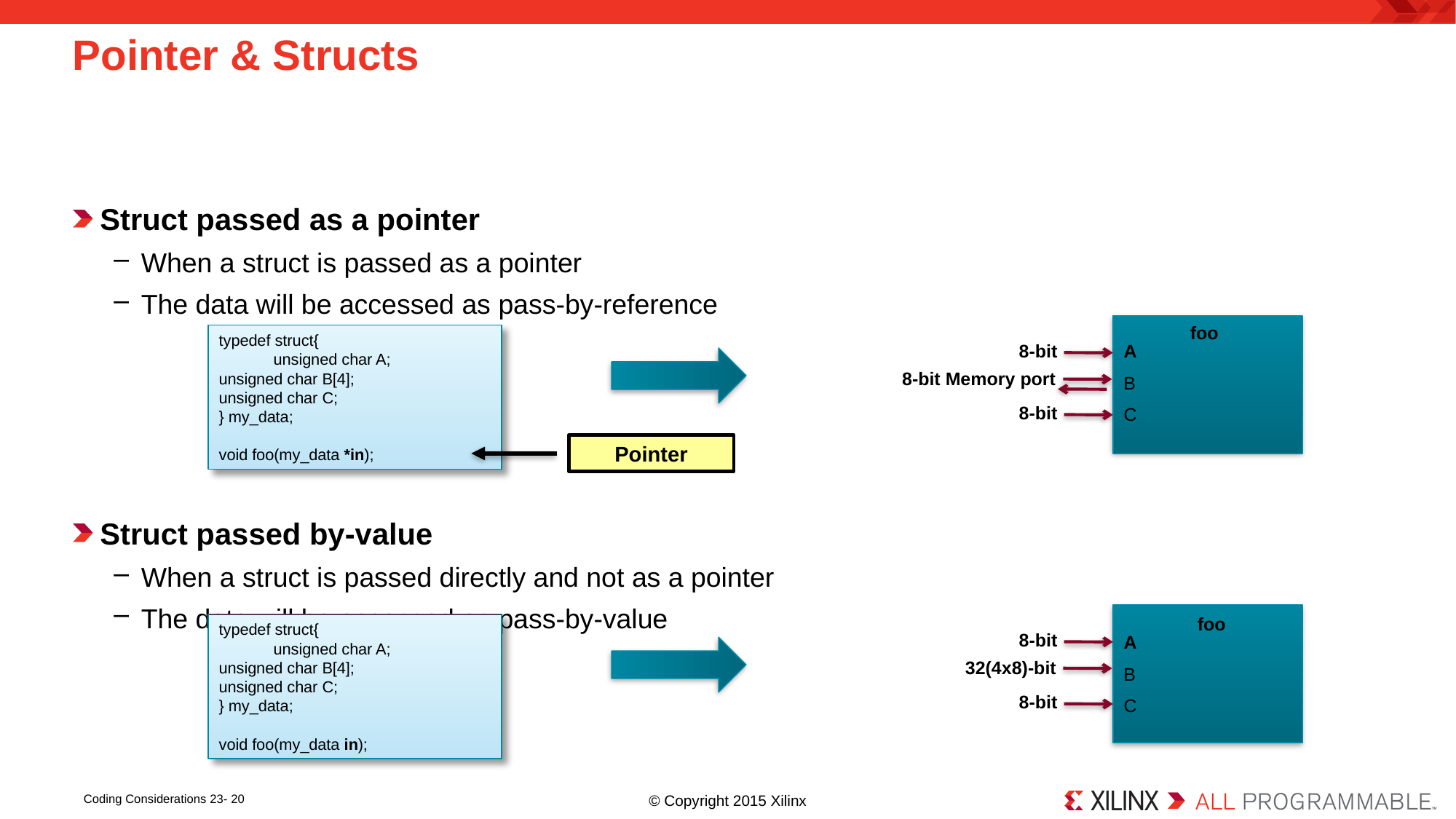

# Pointer & Structs
Struct passed as a pointer
When a struct is passed as a pointer
The data will be accessed as pass-by-reference

Struct passed by-value
When a struct is passed directly and not as a pointer
The data will be accessed as pass-by-value

foo
typedef struct{
	unsigned char A;  	unsigned char B[4];  	unsigned char C;
} my_data;

void foo(my_data *in);
A
8-bit
8-bit Memory port
B
8-bit
C
Pointer

foo
typedef struct{
	unsigned char A;  	unsigned char B[4];  	unsigned char C;
} my_data;

void foo(my_data in);
8-bit
A
32(4x8)-bit
B
8-bit
C
Coding Considerations 23- 20
© Copyright 2015 Xilinx